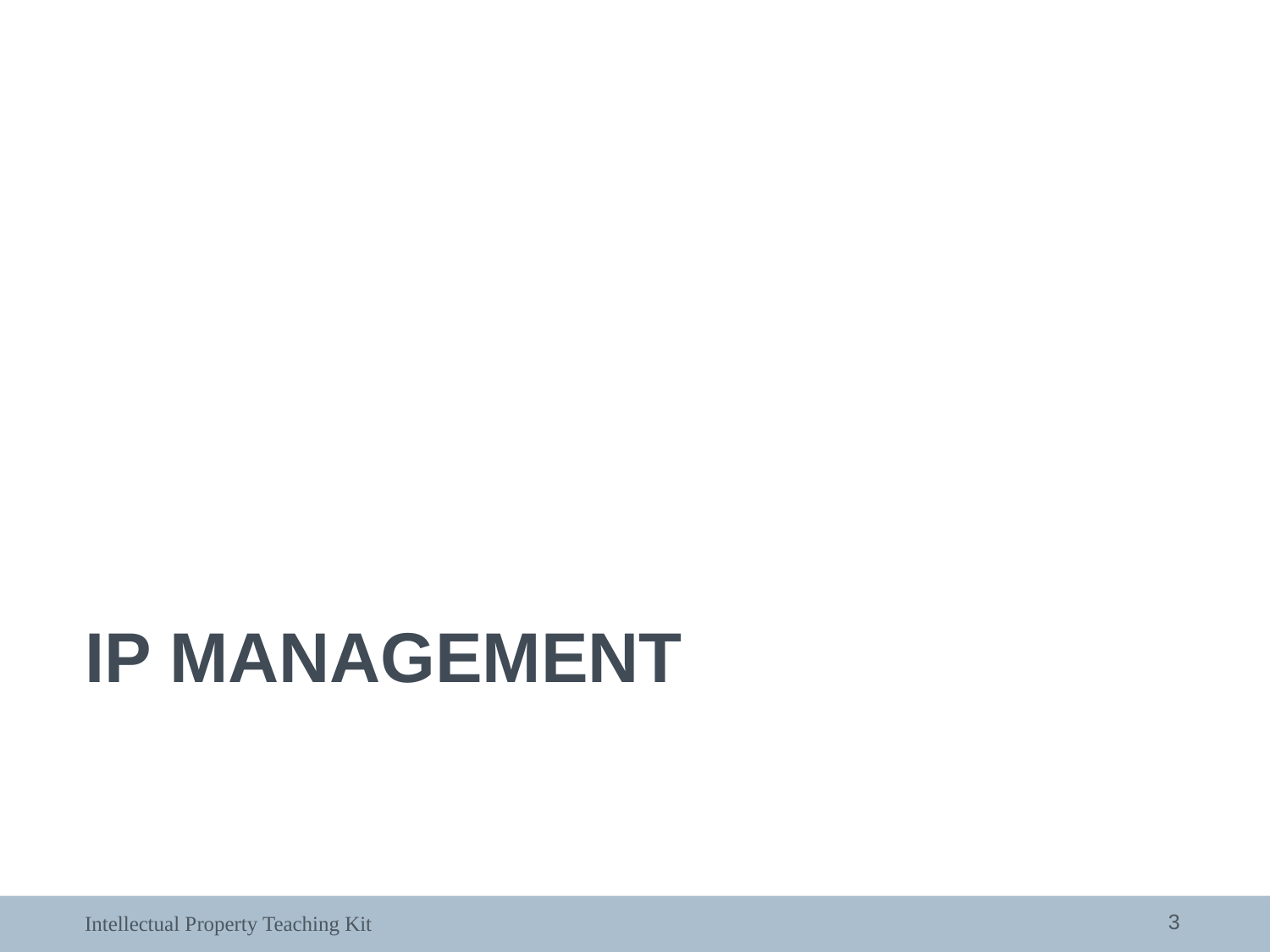

# IP MANAGEMENT
3
Intellectual Property Teaching Kit